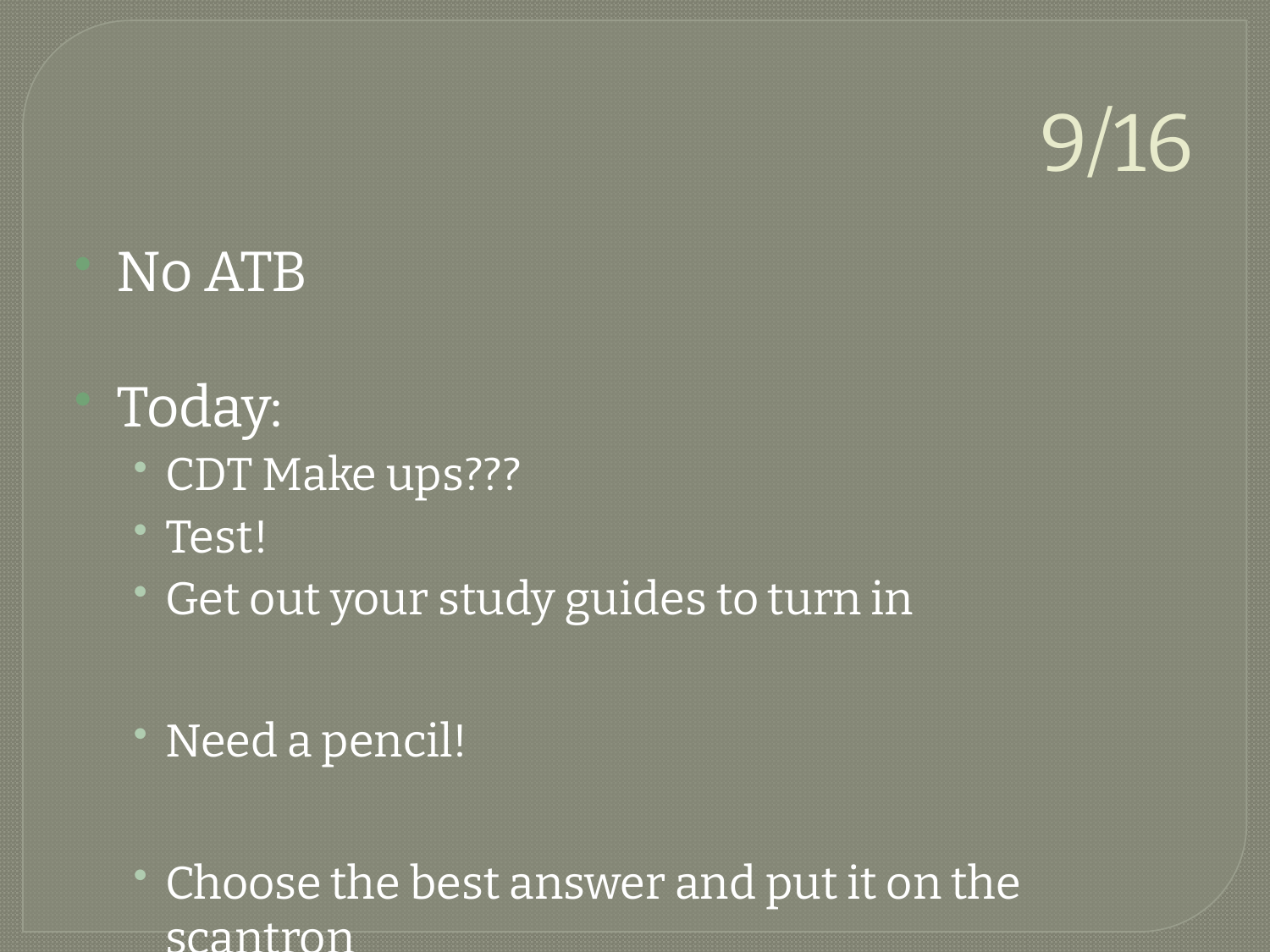

# 9/16
No ATB

Today:
CDT Make ups???
Test!
Get out your study guides to turn in

Need a pencil!

Choose the best answer and put it on the scantron